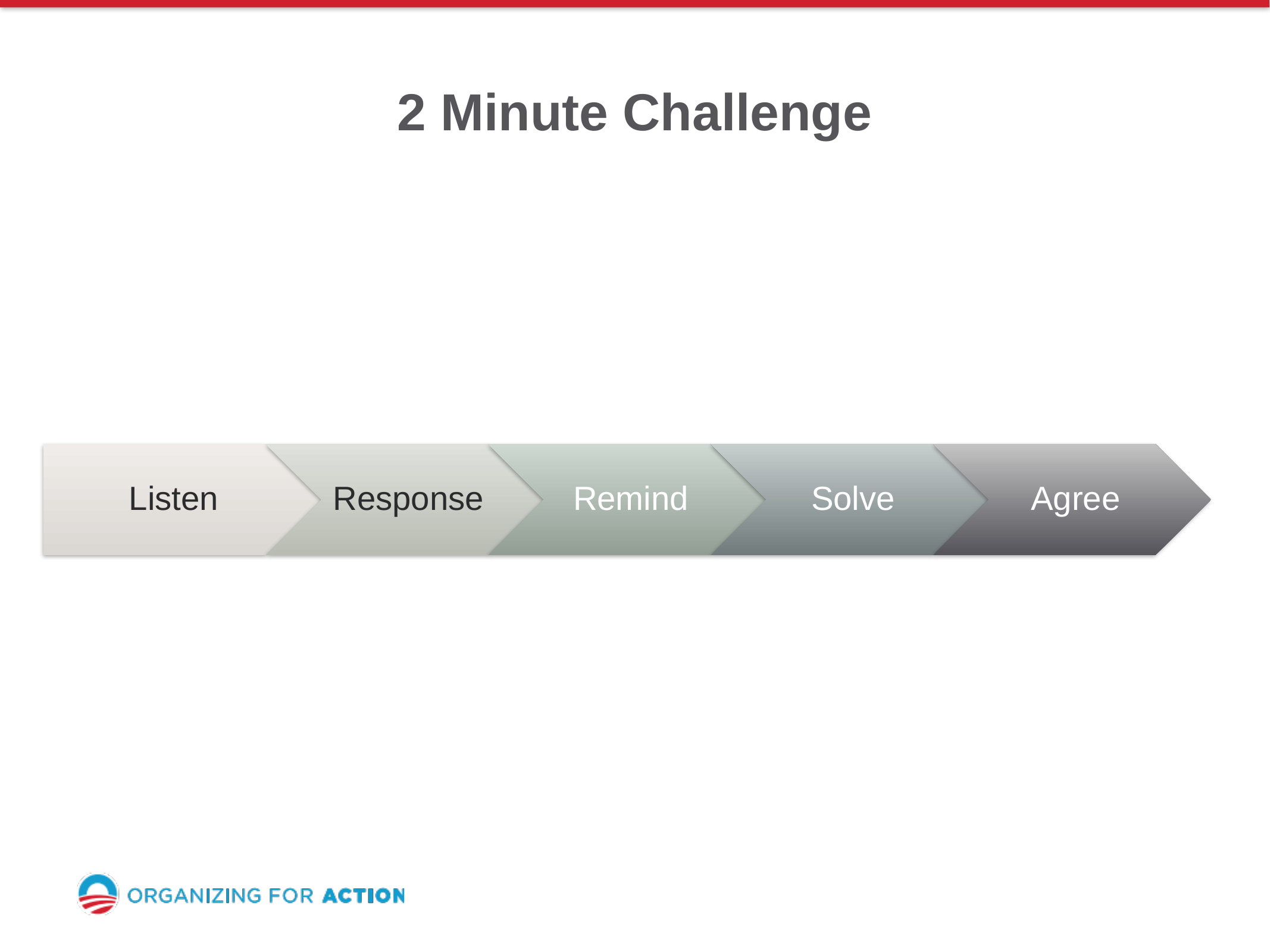

2 Minute Challenge
Listen
Response
Remind
Solve
Agree